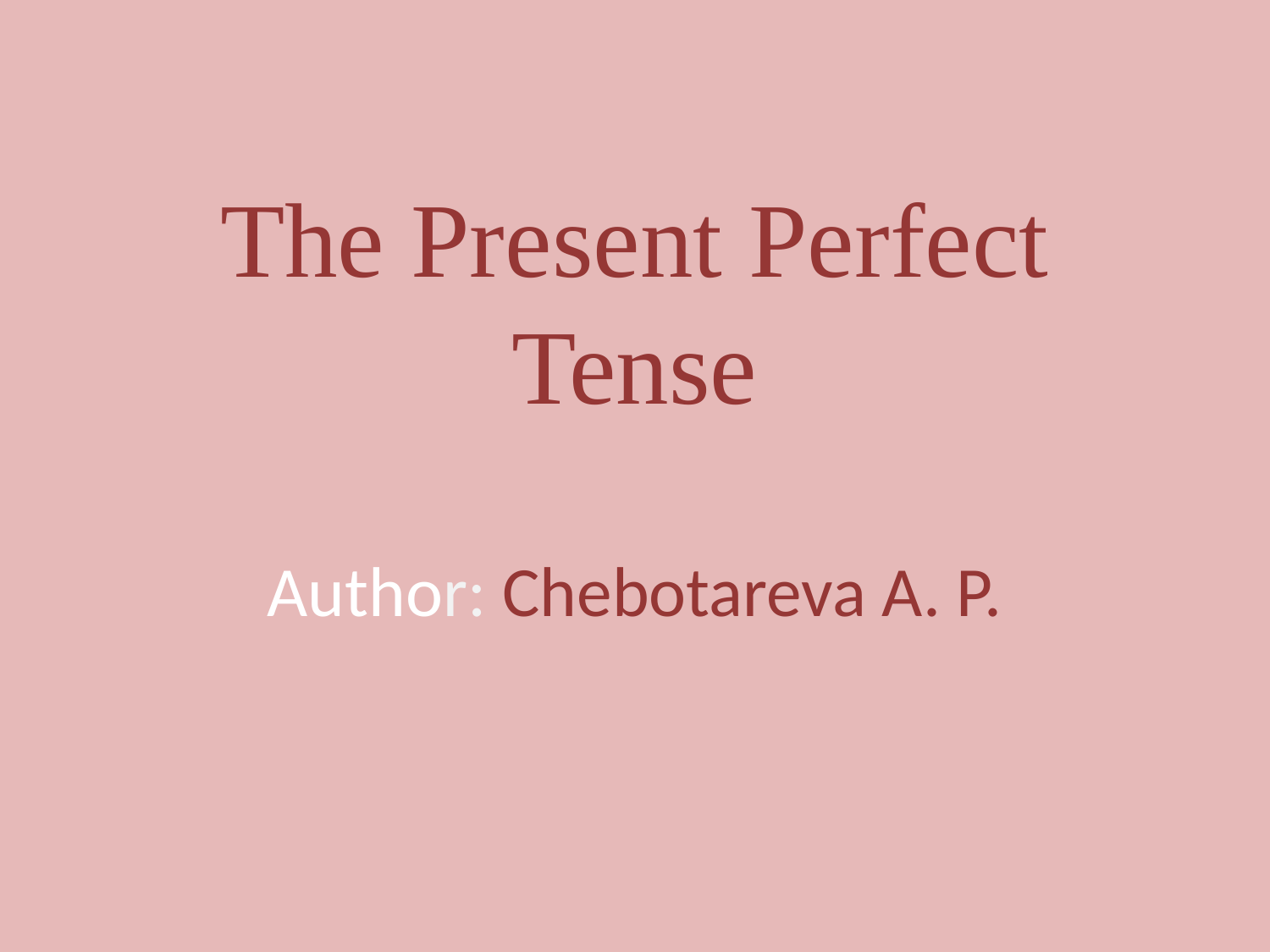

# The Present Perfect Tense
Author: Chebotareva A. P.